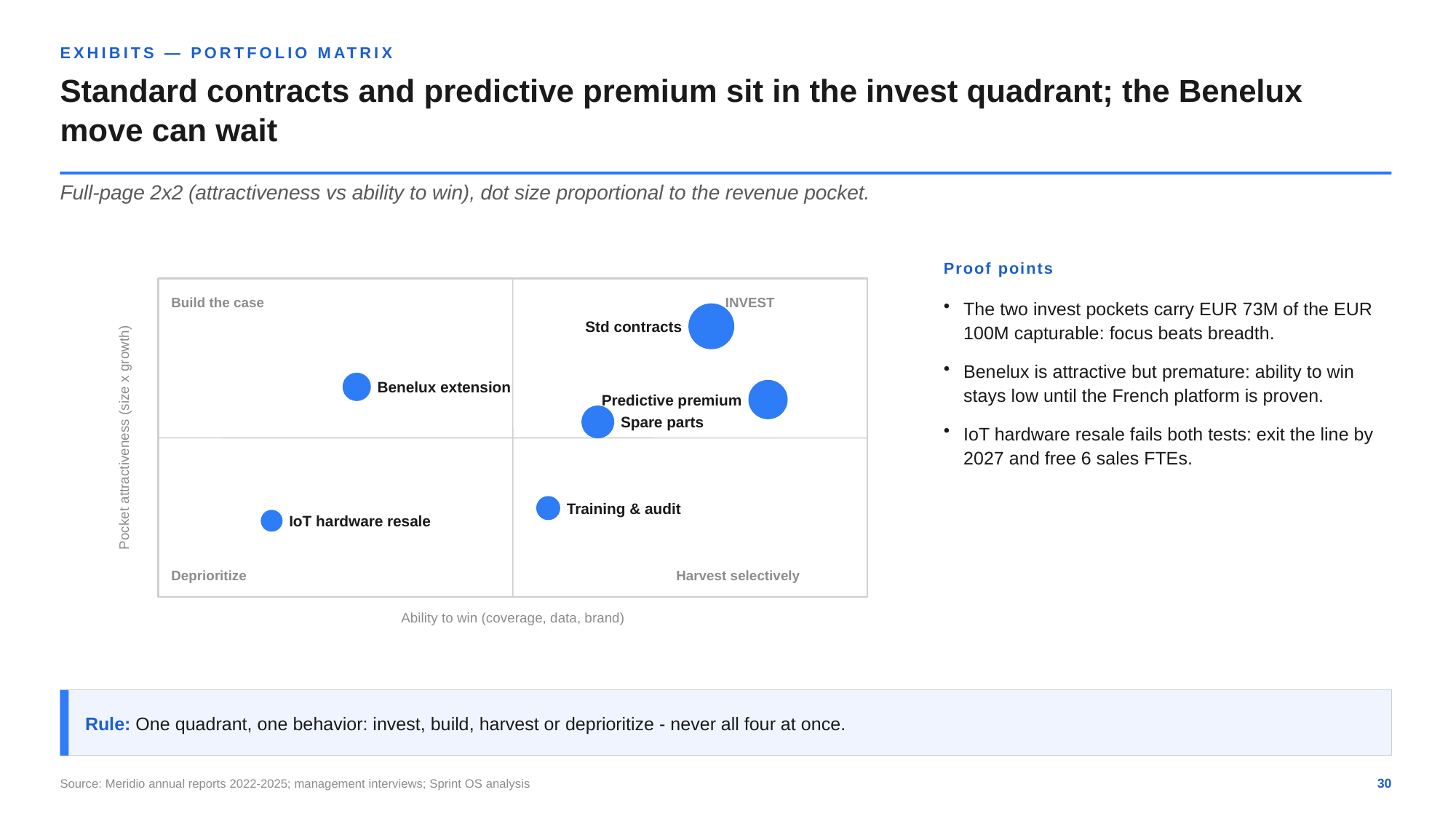

EXHIBITS — PORTFOLIO MATRIX
Standard contracts and predictive premium sit in the invest quadrant; the Benelux move can wait

Full-page 2x2 (attractiveness vs ability to win), dot size proportional to the revenue pocket.
Proof points

Build the case
INVEST
The two invest pockets carry EUR 73M of the EUR 100M capturable: focus beats breadth.
Benelux is attractive but premature: ability to win stays low until the French platform is proven.
IoT hardware resale fails both tests: exit the line by 2027 and free 6 sales FTEs.

Std contracts
Benelux extension

Predictive premium
Spare parts

Pocket attractiveness (size x growth)

Training & audit

IoT hardware resale

Deprioritize
Harvest selectively
Ability to win (coverage, data, brand)

Rule: One quadrant, one behavior: invest, build, harvest or deprioritize - never all four at once.
Source: Meridio annual reports 2022-2025; management interviews; Sprint OS analysis
30